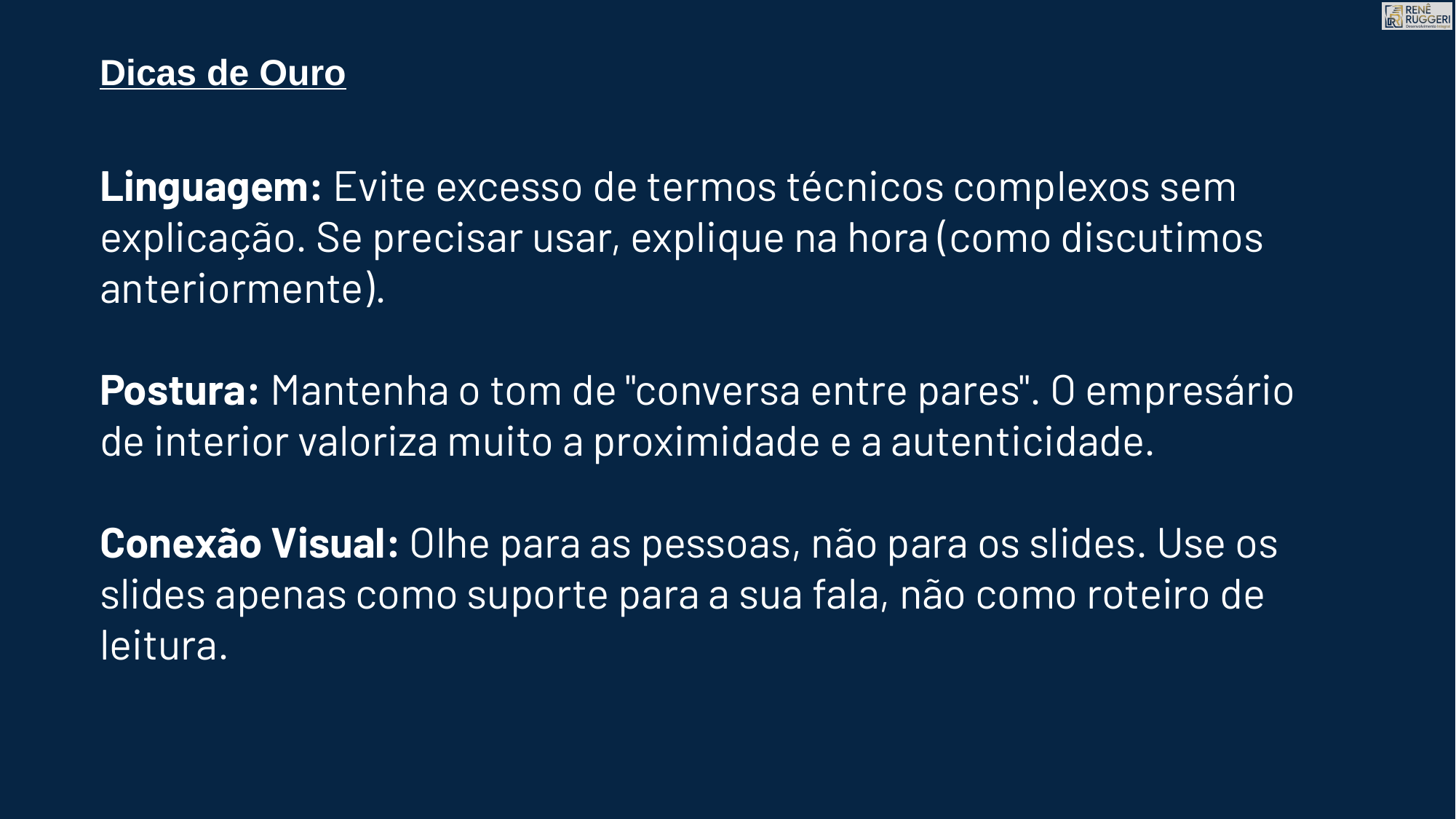

Dicas de Ouro

Linguagem: Evite excesso de termos técnicos complexos sem explicação. Se precisar usar, explique na hora (como discutimos anteriormente).

Postura: Mantenha o tom de "conversa entre pares". O empresário de interior valoriza muito a proximidade e a autenticidade.

Conexão Visual: Olhe para as pessoas, não para os slides. Use os slides apenas como suporte para a sua fala, não como roteiro de leitura.